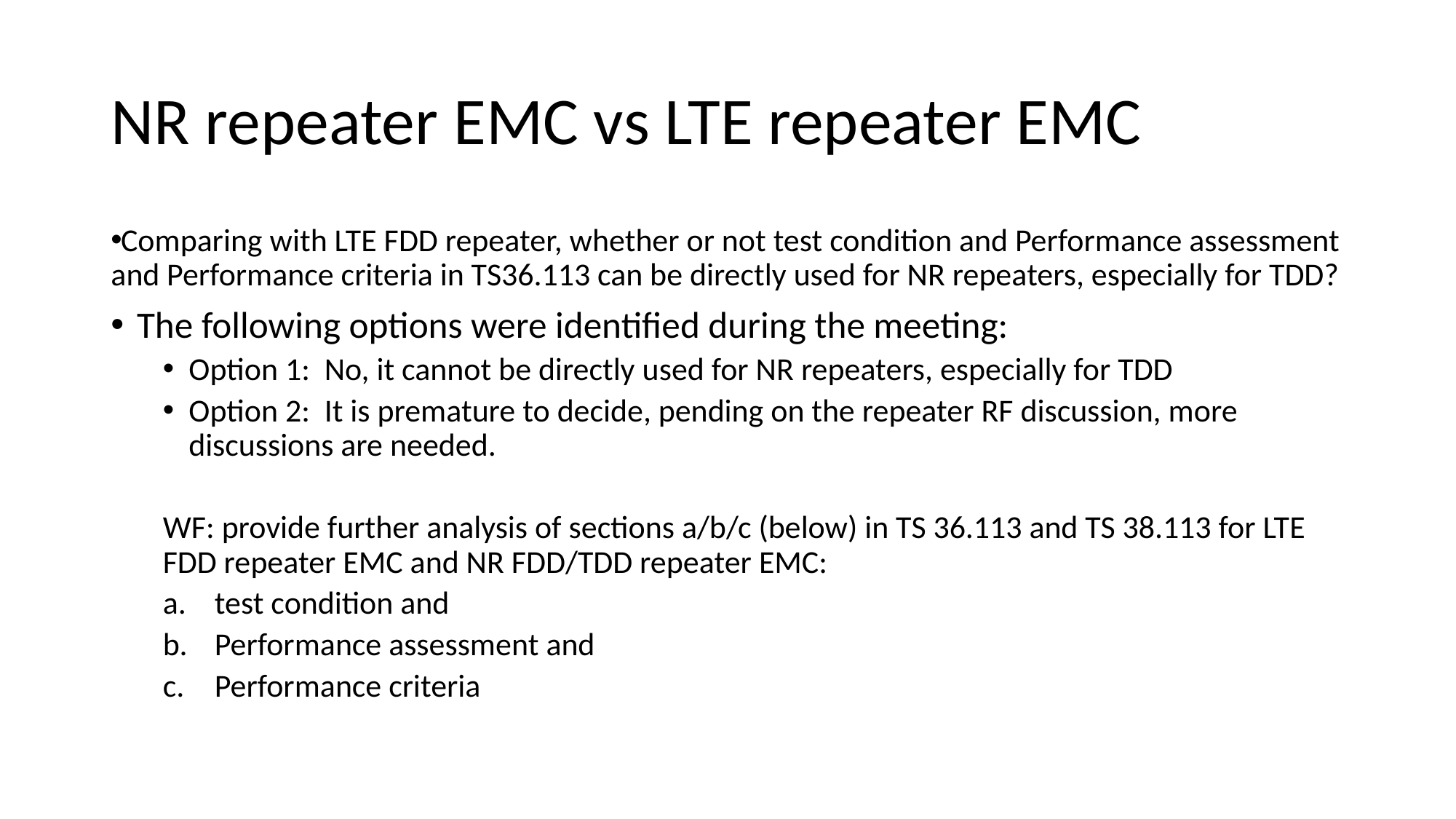

# NR repeater EMC vs LTE repeater EMC
Comparing with LTE FDD repeater, whether or not test condition and Performance assessment and Performance criteria in TS36.113 can be directly used for NR repeaters, especially for TDD?
The following options were identified during the meeting:
Option 1:  No, it cannot be directly used for NR repeaters, especially for TDD
Option 2:  It is premature to decide, pending on the repeater RF discussion, more discussions are needed.

WF: provide further analysis of sections a/b/c (below) in TS 36.113 and TS 38.113 for LTE FDD repeater EMC and NR FDD/TDD repeater EMC:
test condition and
Performance assessment and
Performance criteria